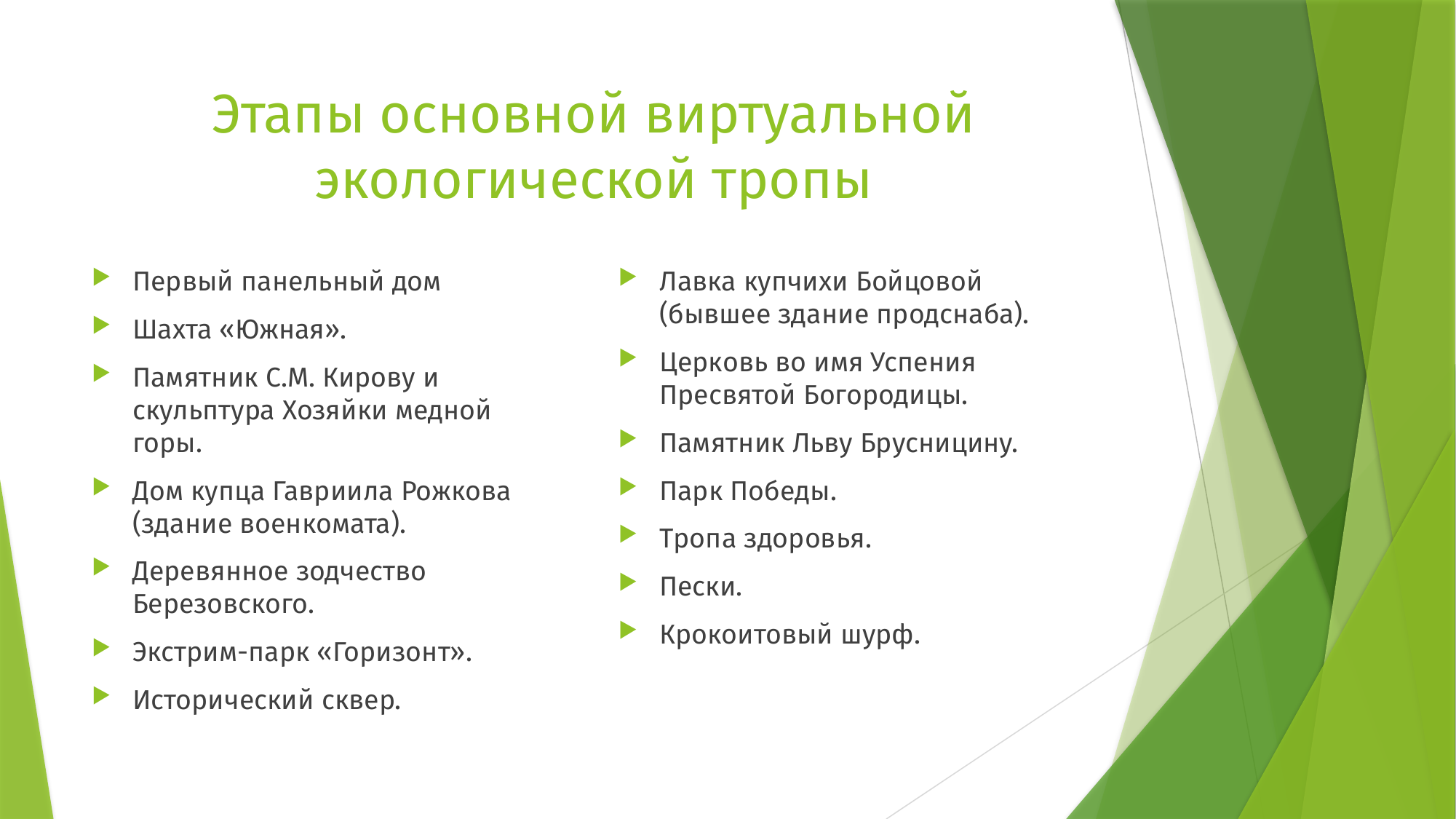

# Этапы основной виртуальной экологической тропы
Первый панельный дом
Шахта «Южная».
Памятник С.М. Кирову и скульптура Хозяйки медной горы.
Дом купца Гавриила Рожкова (здание военкомата).
Деревянное зодчество Березовского.
Экстрим-парк «Горизонт».
Исторический сквер.
Лавка купчихи Бойцовой (бывшее здание продснаба).
Церковь во имя Успения Пресвятой Богородицы.
Памятник Льву Брусницину.
Парк Победы.
Тропа здоровья.
Пески.
Крокоитовый шурф.